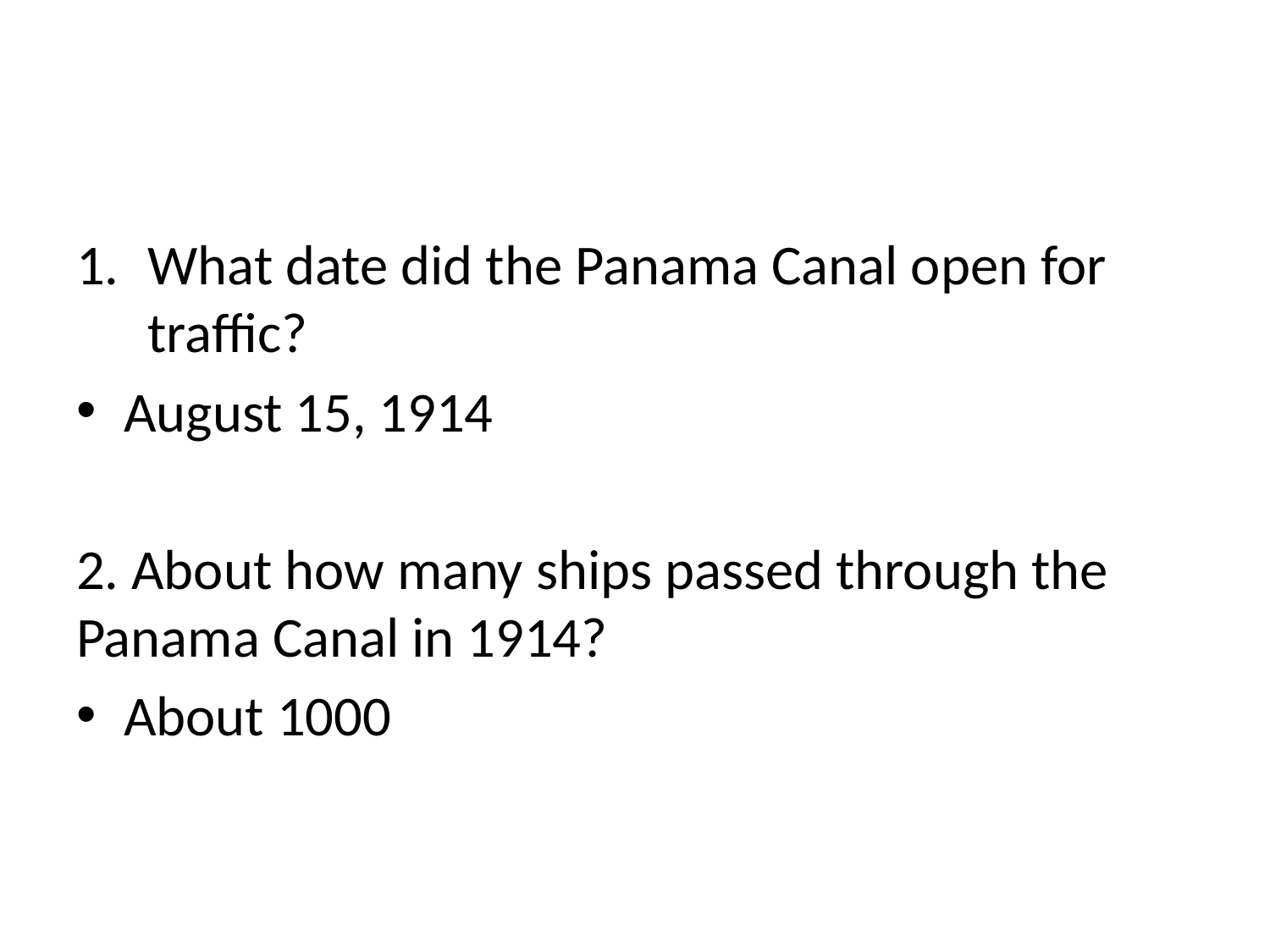

#
What date did the Panama Canal open for traffic?
August 15, 1914

2. About how many ships passed through the Panama Canal in 1914?
About 1000